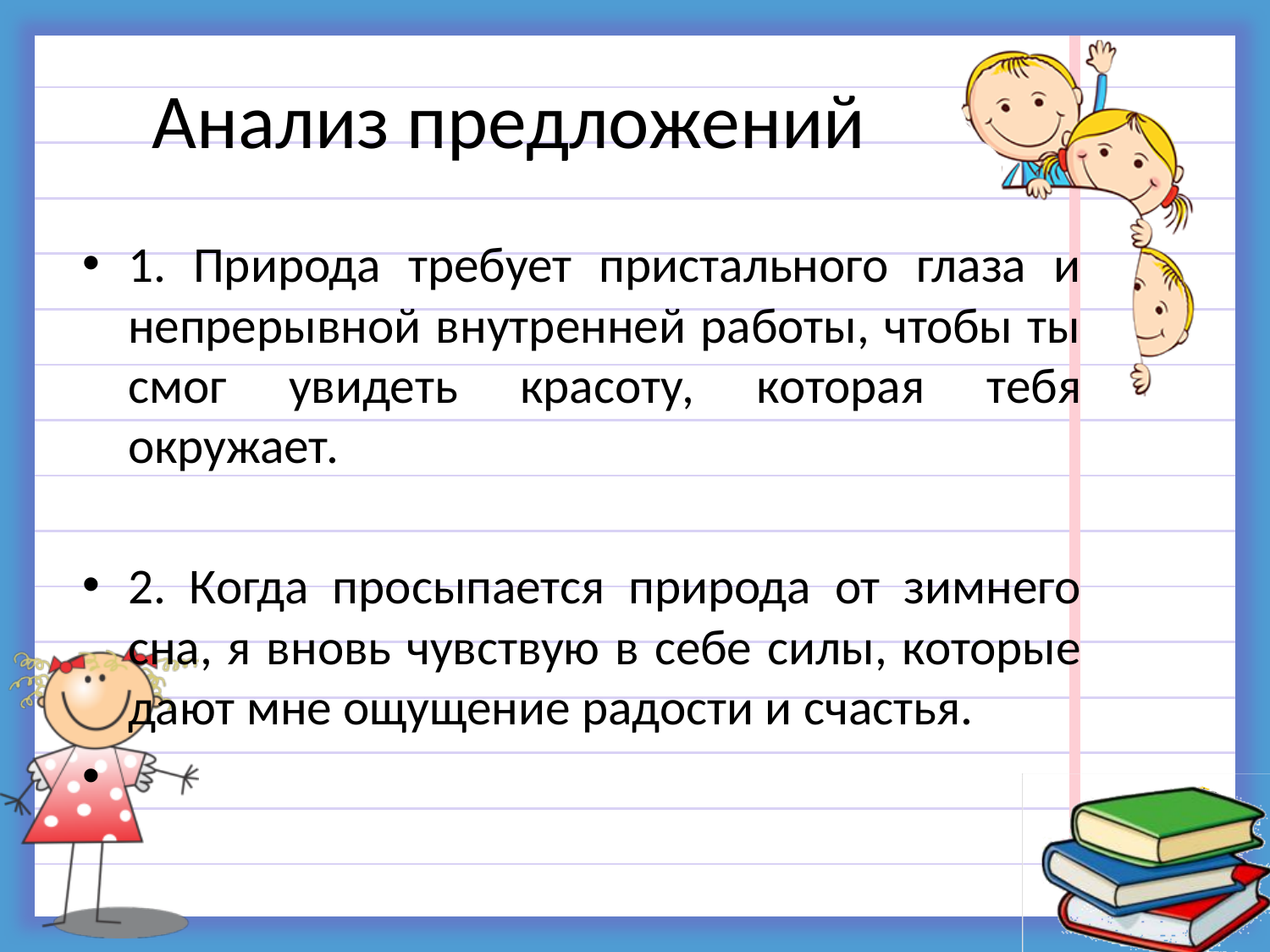

# Анализ предложений
1. Природа требует пристального глаза и непрерывной внутренней работы, чтобы ты смог увидеть красоту, которая тебя окружает.

2. Когда просыпается природа от зимнего сна, я вновь чувствую в себе силы, которые дают мне ощущение радости и счастья.